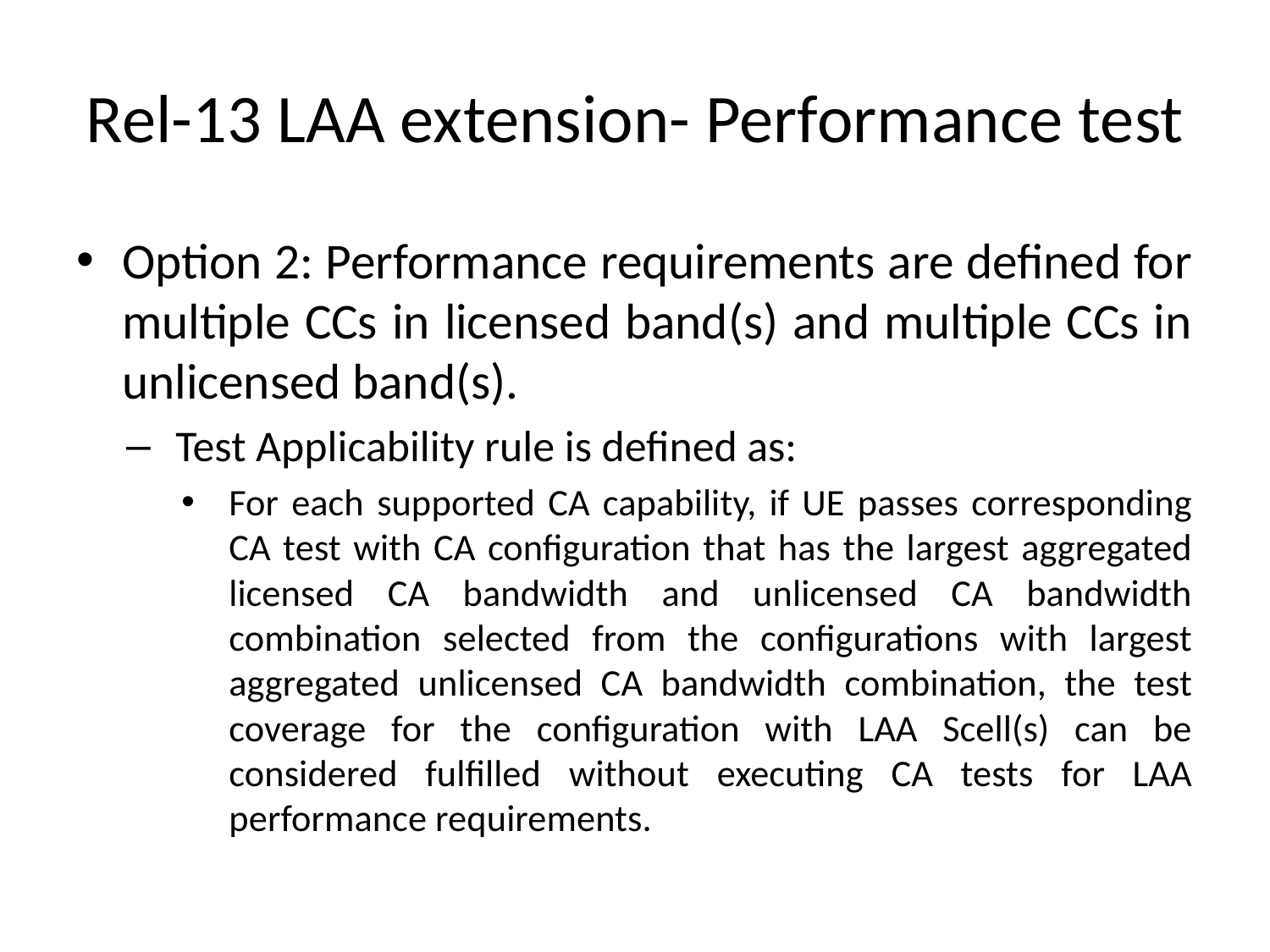

# Rel-13 LAA extension- Performance test
Option 2: Performance requirements are defined for multiple CCs in licensed band(s) and multiple CCs in unlicensed band(s).
Test Applicability rule is defined as:
For each supported CA capability, if UE passes corresponding CA test with CA configuration that has the largest aggregated licensed CA bandwidth and unlicensed CA bandwidth combination selected from the configurations with largest aggregated unlicensed CA bandwidth combination, the test coverage for the configuration with LAA Scell(s) can be considered fulfilled without executing CA tests for LAA performance requirements.